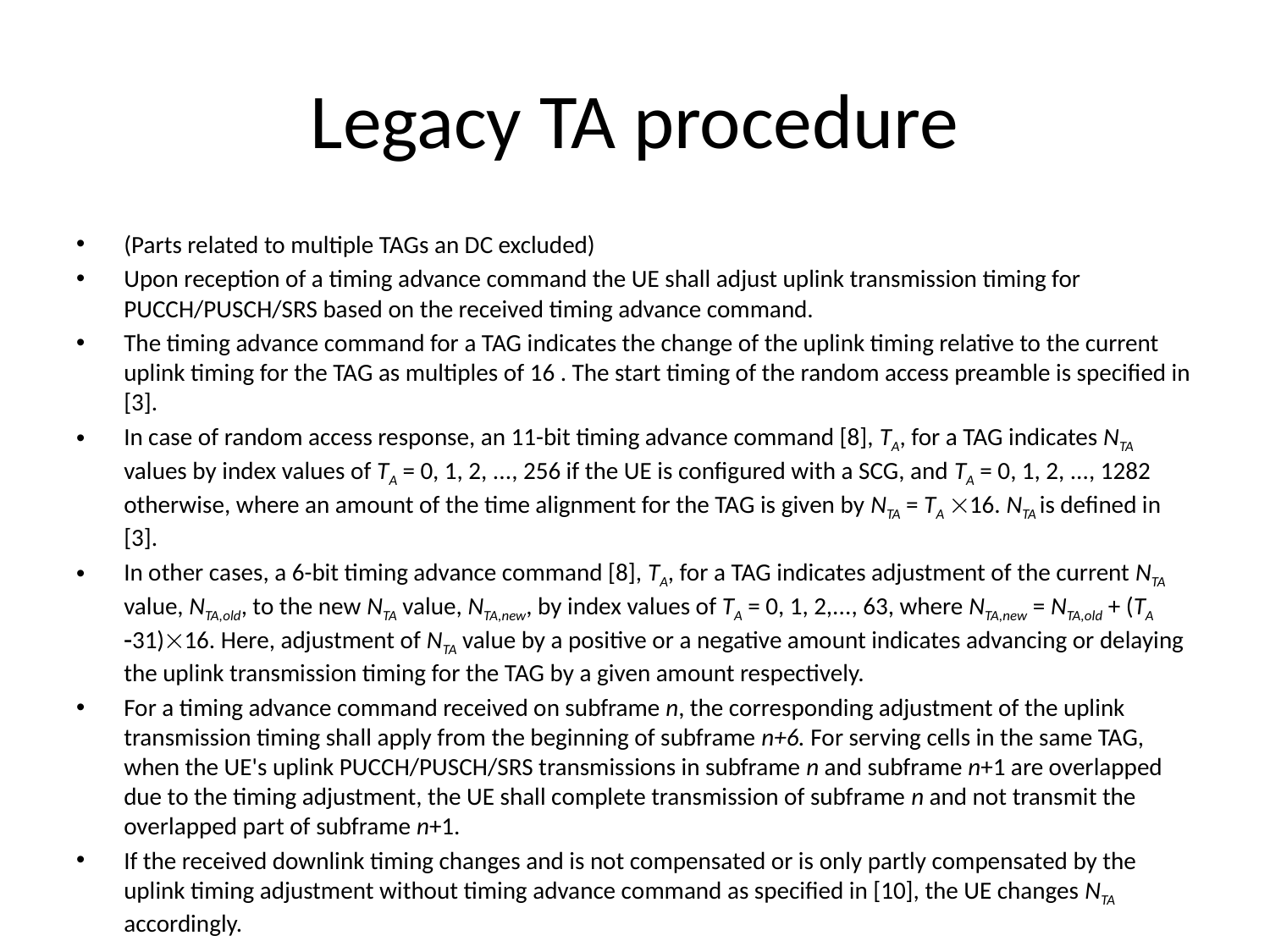

# Legacy TA procedure
(Parts related to multiple TAGs an DC excluded)
Upon reception of a timing advance command the UE shall adjust uplink transmission timing for PUCCH/PUSCH/SRS based on the received timing advance command.
The timing advance command for a TAG indicates the change of the uplink timing relative to the current uplink timing for the TAG as multiples of 16 . The start timing of the random access preamble is specified in [3].
In case of random access response, an 11-bit timing advance command [8], TA, for a TAG indicates NTA values by index values of TA = 0, 1, 2, ..., 256 if the UE is configured with a SCG, and TA = 0, 1, 2, ..., 1282 otherwise, where an amount of the time alignment for the TAG is given by NTA = TA ×16. NTA is defined in [3].
In other cases, a 6-bit timing advance command [8], TA, for a TAG indicates adjustment of the current NTA value, NTA,old, to the new NTA value, NTA,new, by index values of TA = 0, 1, 2,..., 63, where NTA,new = NTA,old + (TA −31)×16. Here, adjustment of NTA value by a positive or a negative amount indicates advancing or delaying the uplink transmission timing for the TAG by a given amount respectively.
For a timing advance command received on subframe n, the corresponding adjustment of the uplink transmission timing shall apply from the beginning of subframe n+6. For serving cells in the same TAG, when the UE's uplink PUCCH/PUSCH/SRS transmissions in subframe n and subframe n+1 are overlapped due to the timing adjustment, the UE shall complete transmission of subframe n and not transmit the overlapped part of subframe n+1.
If the received downlink timing changes and is not compensated or is only partly compensated by the uplink timing adjustment without timing advance command as specified in [10], the UE changes NTA accordingly.